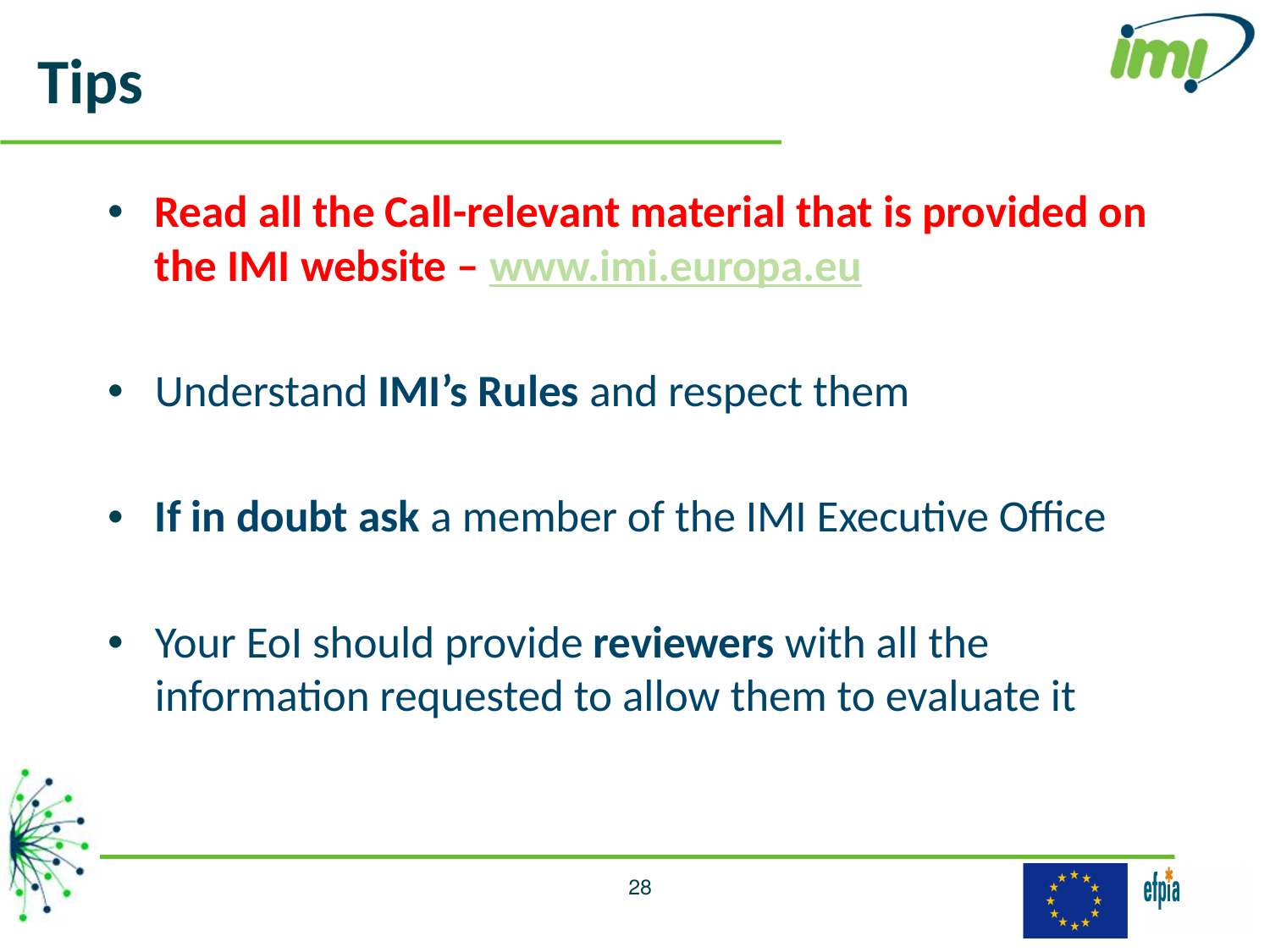

# Tips

Read all the Call-relevant material that is provided on the IMI website – www.imi.europa.eu

Understand IMI’s Rules and respect them

If in doubt ask a member of the IMI Executive Office

Your EoI should provide reviewers with all the information requested to allow them to evaluate it
28